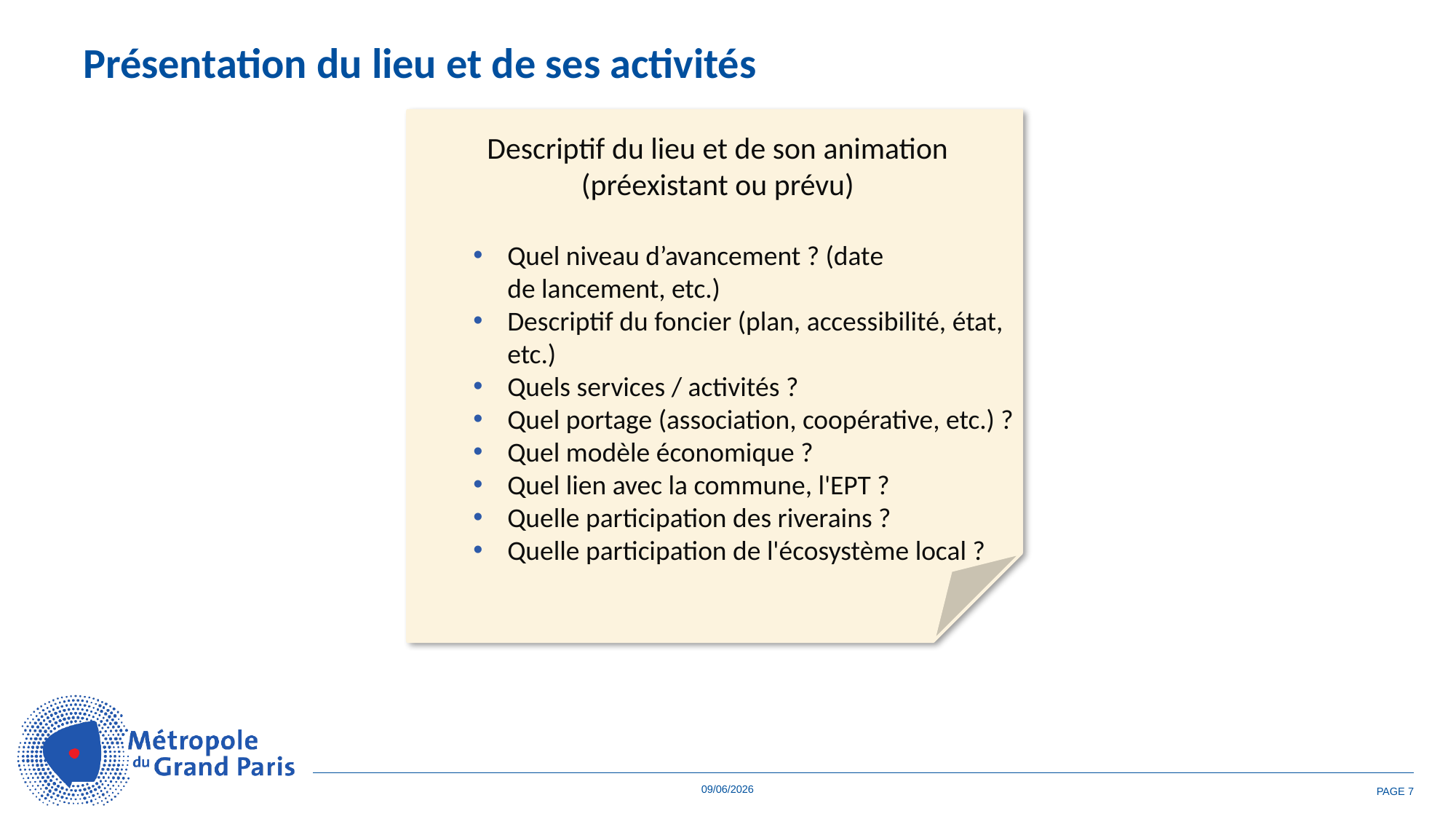

Présentation du lieu et de ses activités

Descriptif du lieu et de son animation (préexistant ou prévu)

Quel niveau d’avancement ? (date de lancement, etc.)
Descriptif du foncier (plan, accessibilité, état, etc.)
Quels services / activités ?
Quel portage (association, coopérative, etc.) ?
Quel modèle économique ?
Quel lien avec la commune, l'EPT ?
Quelle participation des riverains ?
Quelle participation de l'écosystème local ?

09/06/2026
PAGE 7